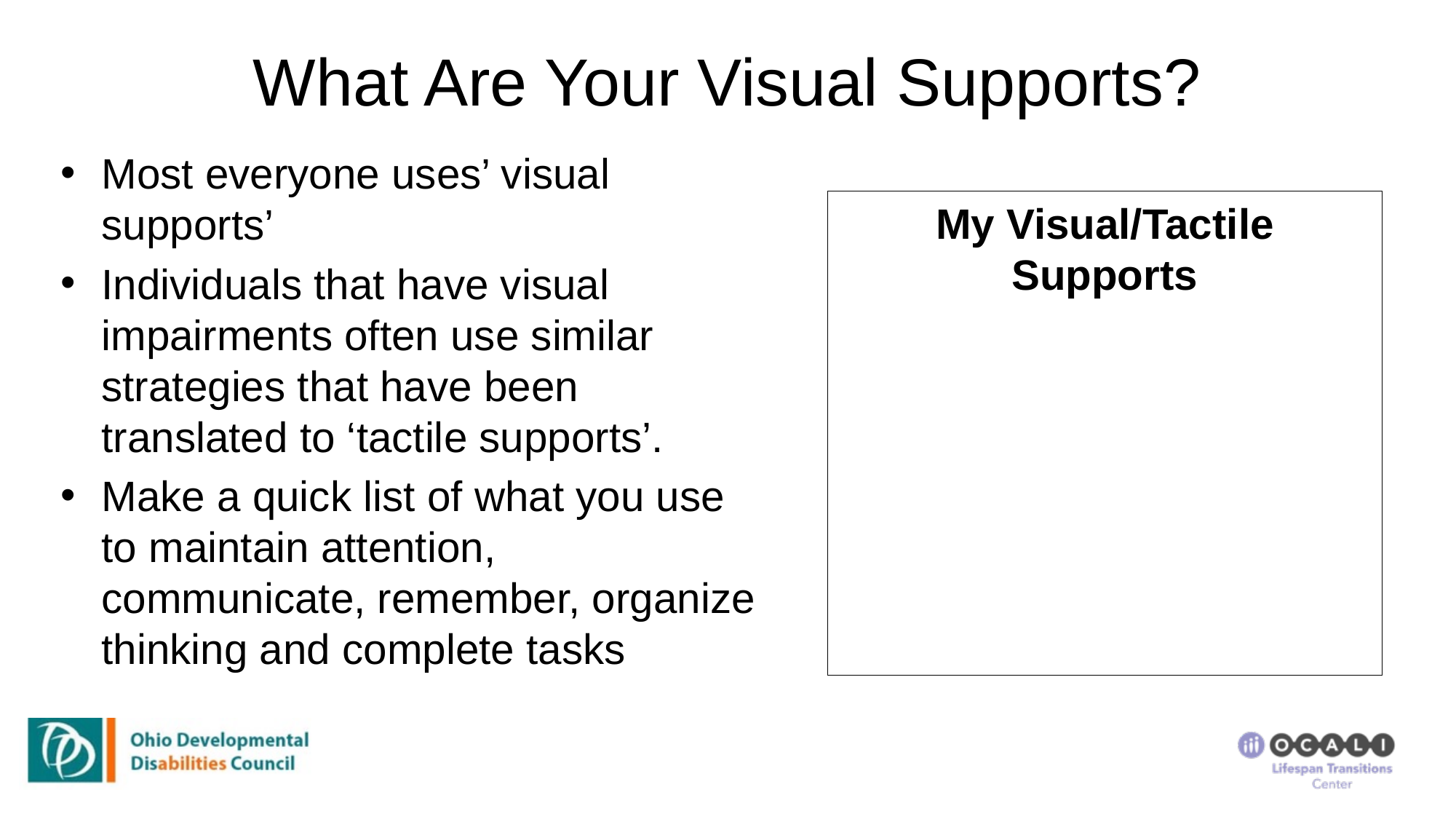

# What Are Your Visual Supports?
Most everyone uses’ visual supports’
Individuals that have visual impairments often use similar strategies that have been translated to ‘tactile supports’.
Make a quick list of what you use to maintain attention, communicate, remember, organize thinking and complete tasks
My Visual/Tactile Supports